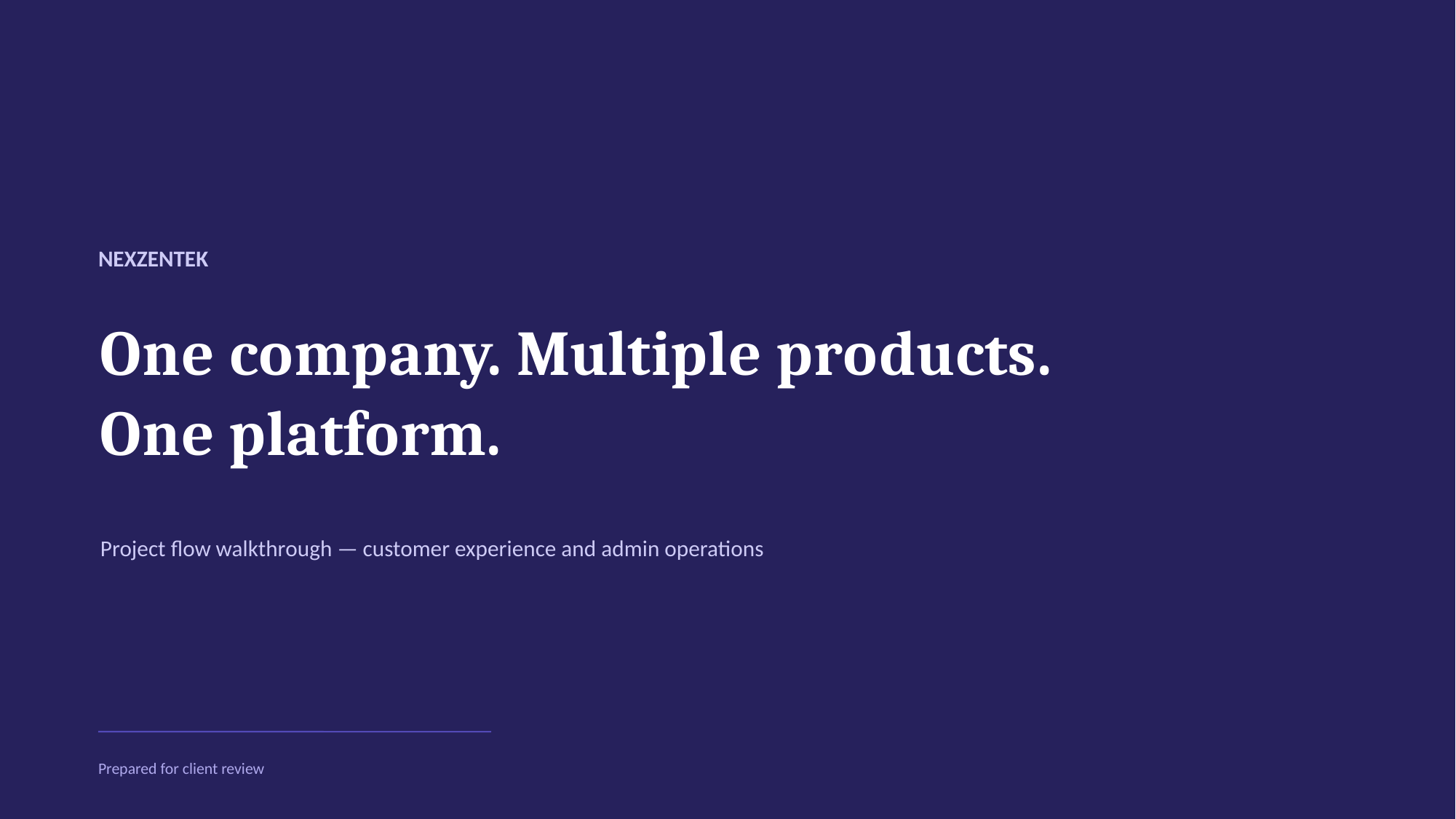

NEXZENTEK
One company. Multiple products.
One platform.
Project flow walkthrough — customer experience and admin operations

Prepared for client review